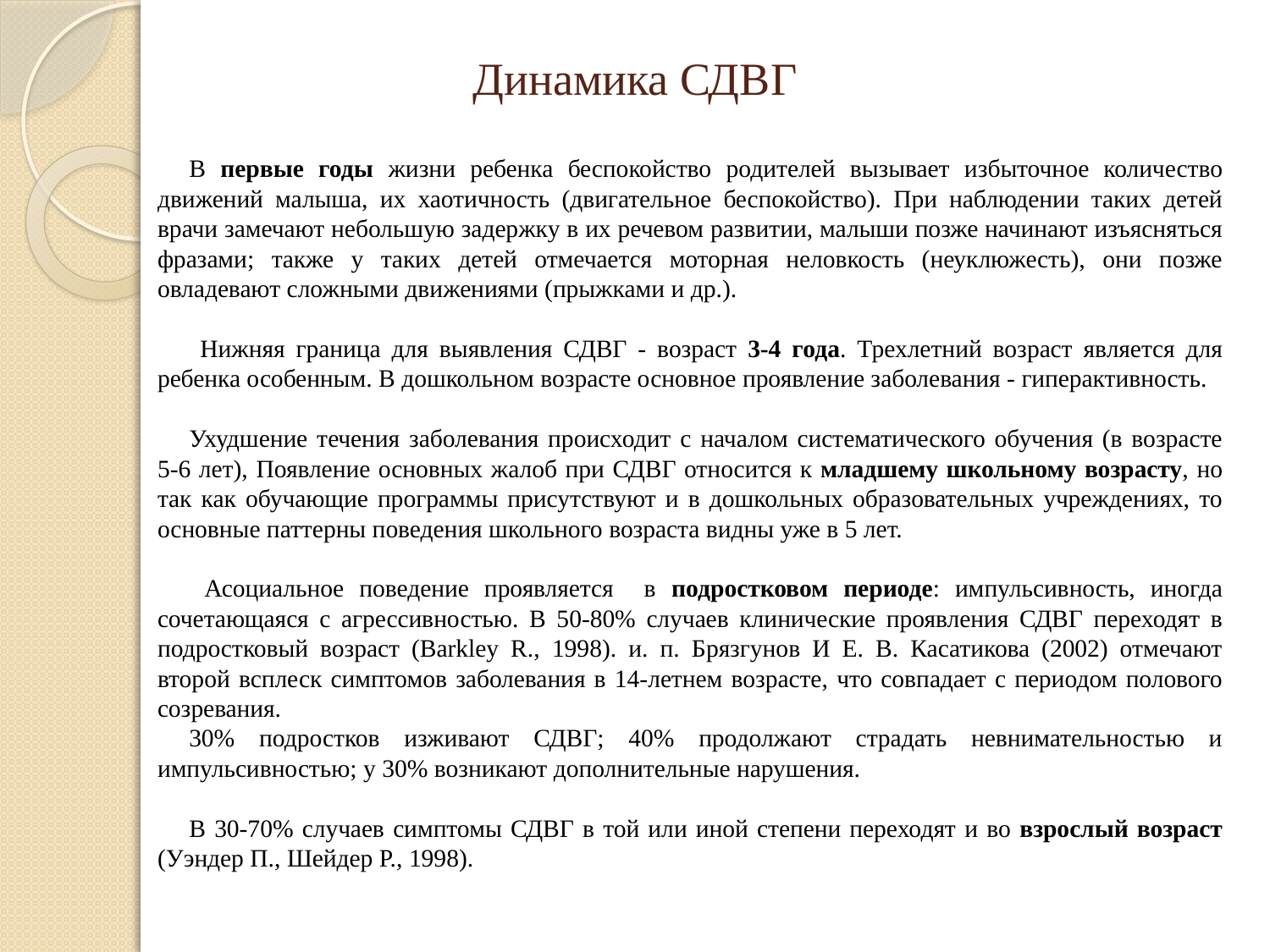

# Динамика СДВГ

В первые годы жизни ребенка беспокойство родителей вызывает избыточное количество движений малыша, их хаотичность (двигательное беспокойство). При наблюдении таких детей врачи замечают небольшую задержку в их речевом развитии, малыши позже начинают изъясняться фразами; также у таких детей отмечается моторная неловкость (неуклюжесть), они позже овладевают сложными движениями (прыжками и др.).

 Нижняя граница для выявления СДВГ - возраст 3-4 года. Трехлетний возраст является для ребенка особенным. В дошкольном возрасте основное проявление заболевания - гиперактивность.

Ухудшение течения заболевания происходит с началом систематического обучения (в возрасте 5-6 лет), Появление основных жалоб при СДВГ относится к младшему школьному возрасту, но так как обучающие программы присутствуют и в дошкольных образовательных учреждениях, то основные паттерны поведения школьного возраста видны уже в 5 лет.

 Асоциальное поведение проявляется  в подростковом периоде: импульсивность, иногда сочетающаяся с агрессивностью. В 50-80% случаев клинические проявления СДВГ переходят в подростковый возраст (Barkley R., 1998). и. п. Брязгунов И Е. В. Касатикова (2002) отмечают второй всплеск симптомов заболевания в 14-летнем возрасте, что совпадает с периодом полового созревания.
30% подростков изживают СДВГ; 40% продолжают страдать невнимательностью и импульсивностью; у 30% возникают дополнительные нарушения.

В 30-70% случаев симптомы СДВГ в той или иной степени переходят и во взрослый возраст (Уэндер П., Шейдер Р., 1998).